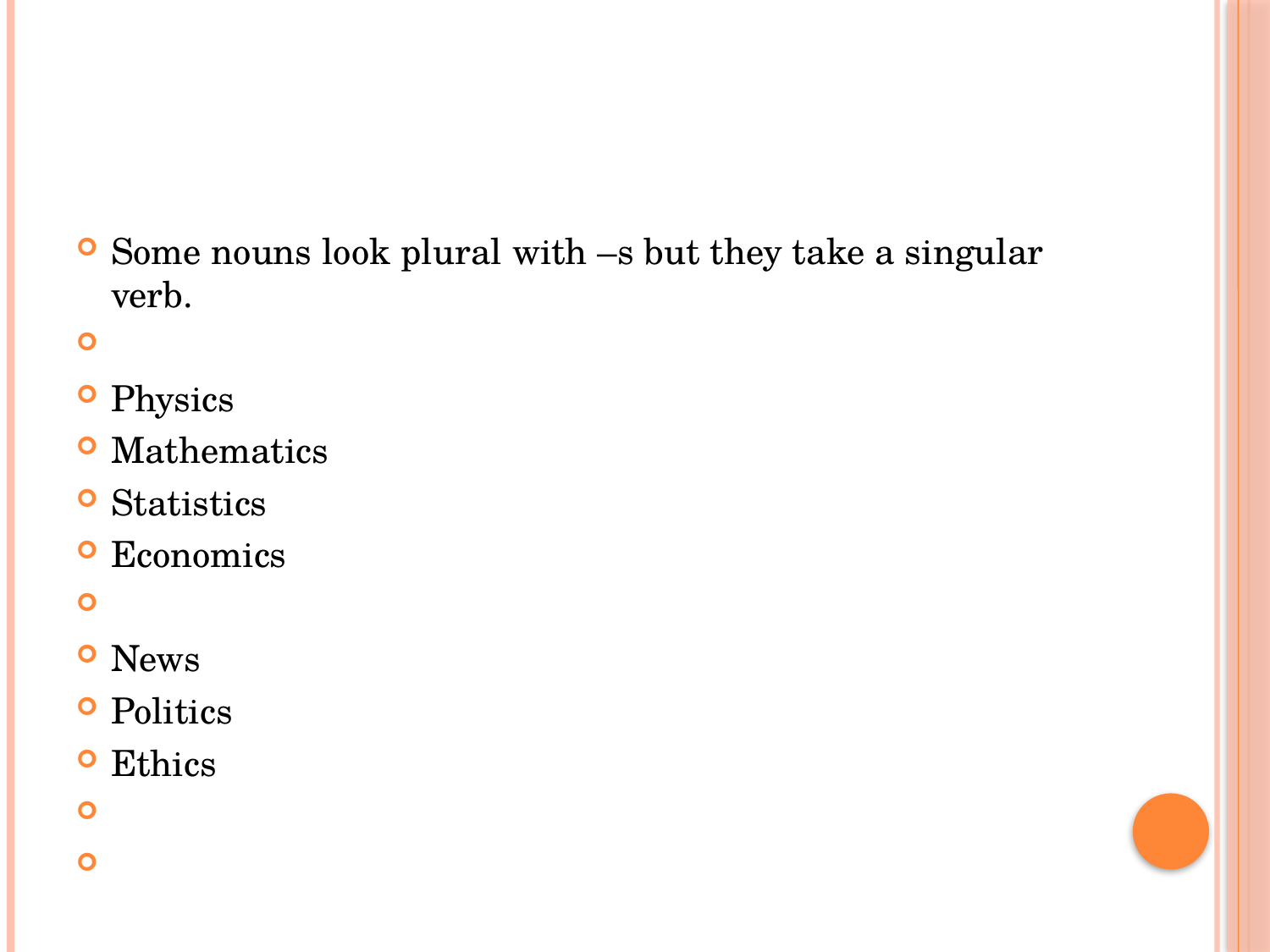

#
Some nouns look plural with –s but they take a singular verb.

Physics
Mathematics
Statistics
Economics

News
Politics
Ethics